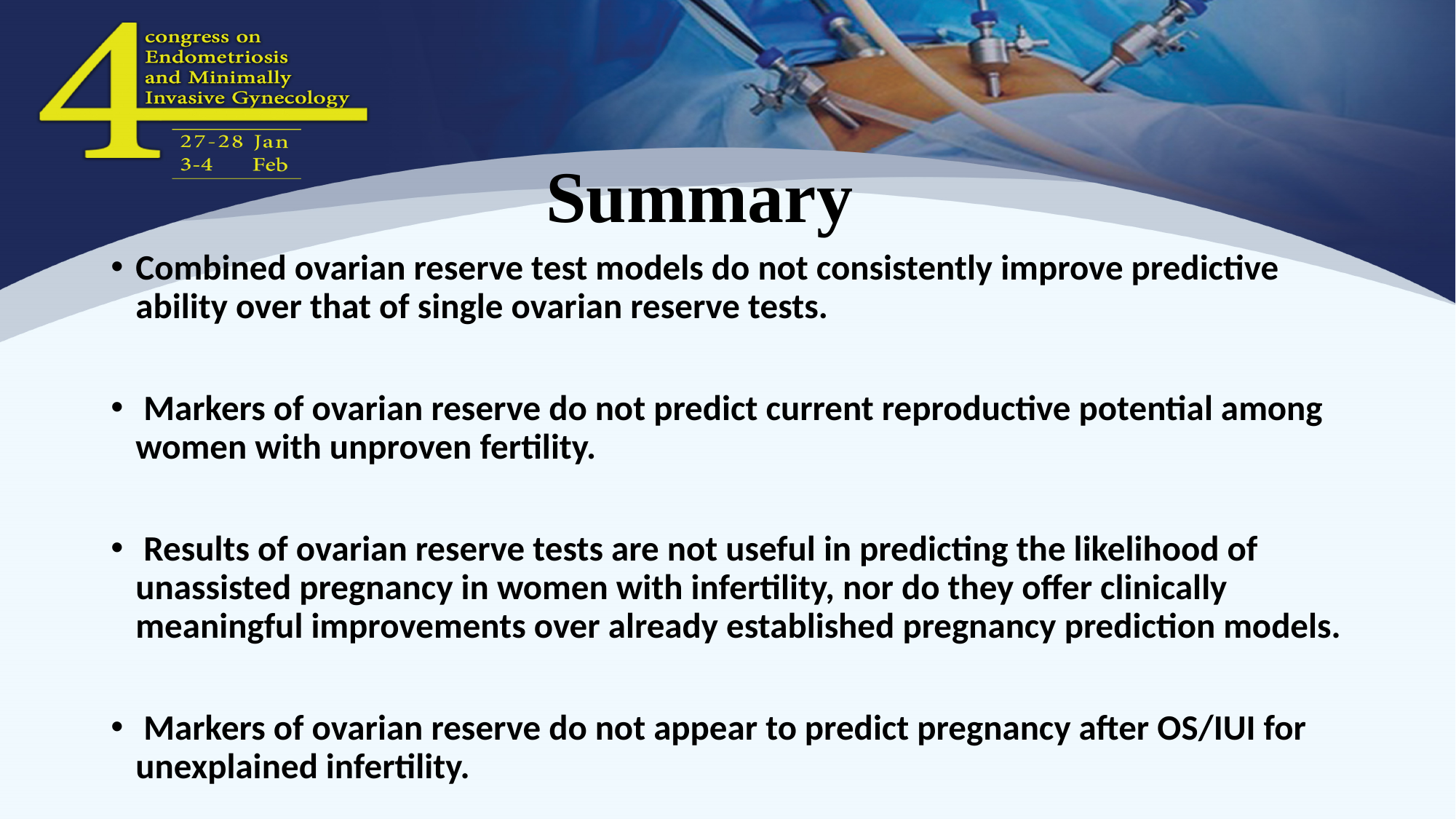

# Summary
Combined ovarian reserve test models do not consistently improve predictive ability over that of single ovarian reserve tests.

 Markers of ovarian reserve do not predict current reproductive potential among women with unproven fertility.

 Results of ovarian reserve tests are not useful in predicting the likelihood of unassisted pregnancy in women with infertility, nor do they offer clinically meaningful improvements over already established pregnancy prediction models.

 Markers of ovarian reserve do not appear to predict pregnancy after OS/IUI for unexplained infertility.